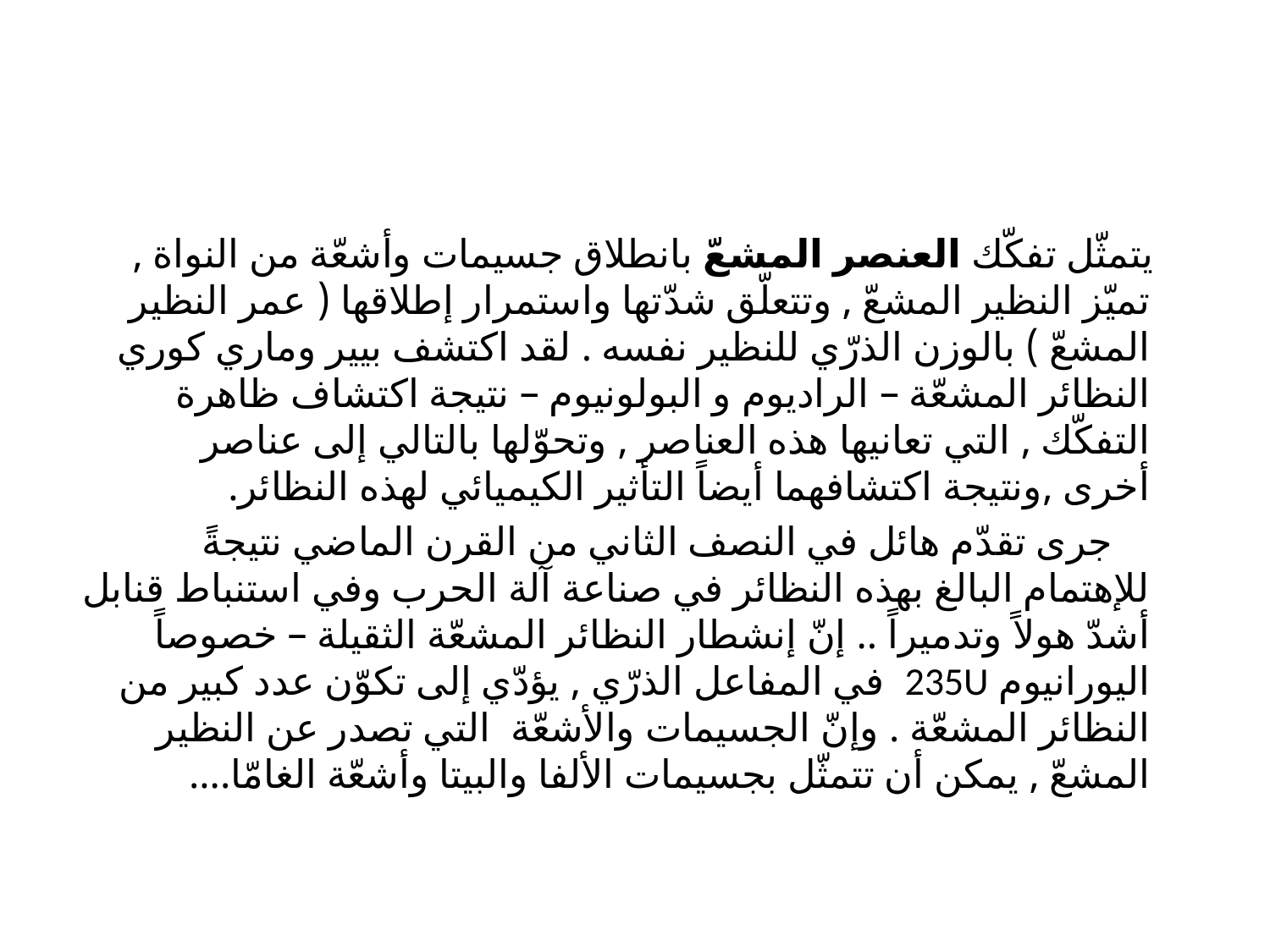

#
    يتمثّل تفكّك العنصر المشعّ بانطلاق جسيمات وأشعّة من النواة , تميّز النظير المشعّ , وتتعلّق شدّتها واستمرار إطلاقها ( عمر النظير المشعّ ) بالوزن الذرّي للنظير نفسه . لقد اكتشف بيير وماري كوري النظائر المشعّة – الراديوم و البولونيوم – نتيجة اكتشاف ظاهرة التفكّك , التي تعانيها هذه العناصر , وتحوّلها بالتالي إلى عناصر أخرى ,ونتيجة اكتشافهما أيضاً التأثير الكيميائي لهذه النظائر.
        جرى تقدّم هائل في النصف الثاني من القرن الماضي نتيجةً للإهتمام البالغ بهذه النظائر في صناعة آلة الحرب وفي استنباط قنابل أشدّ هولاً وتدميراً .. إنّ إنشطار النظائر المشعّة الثقيلة – خصوصاً اليورانيوم 235U  في المفاعل الذرّي , يؤدّي إلى تكوّن عدد كبير من النظائر المشعّة . وإنّ الجسيمات والأشعّة  التي تصدر عن النظير المشعّ , يمكن أن تتمثّل بجسيمات الألفا والبيتا وأشعّة الغامّا....